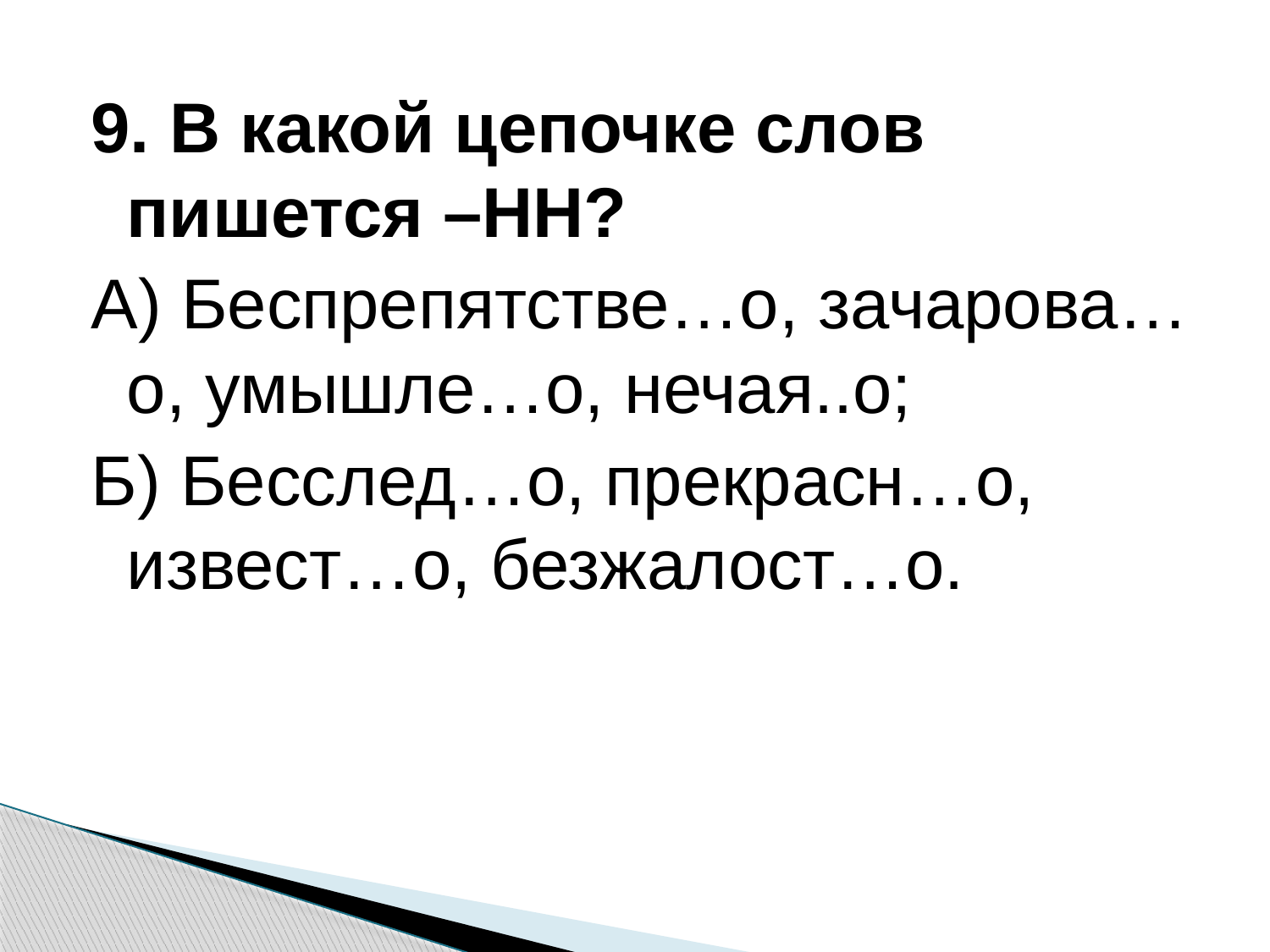

9. В какой цепочке слов пишется –НН?
А) Беспрепятстве…о, зачарова…о, умышле…о, нечая..о;
Б) Бесслед…о, прекрасн…о, извест…о, безжалост…о.